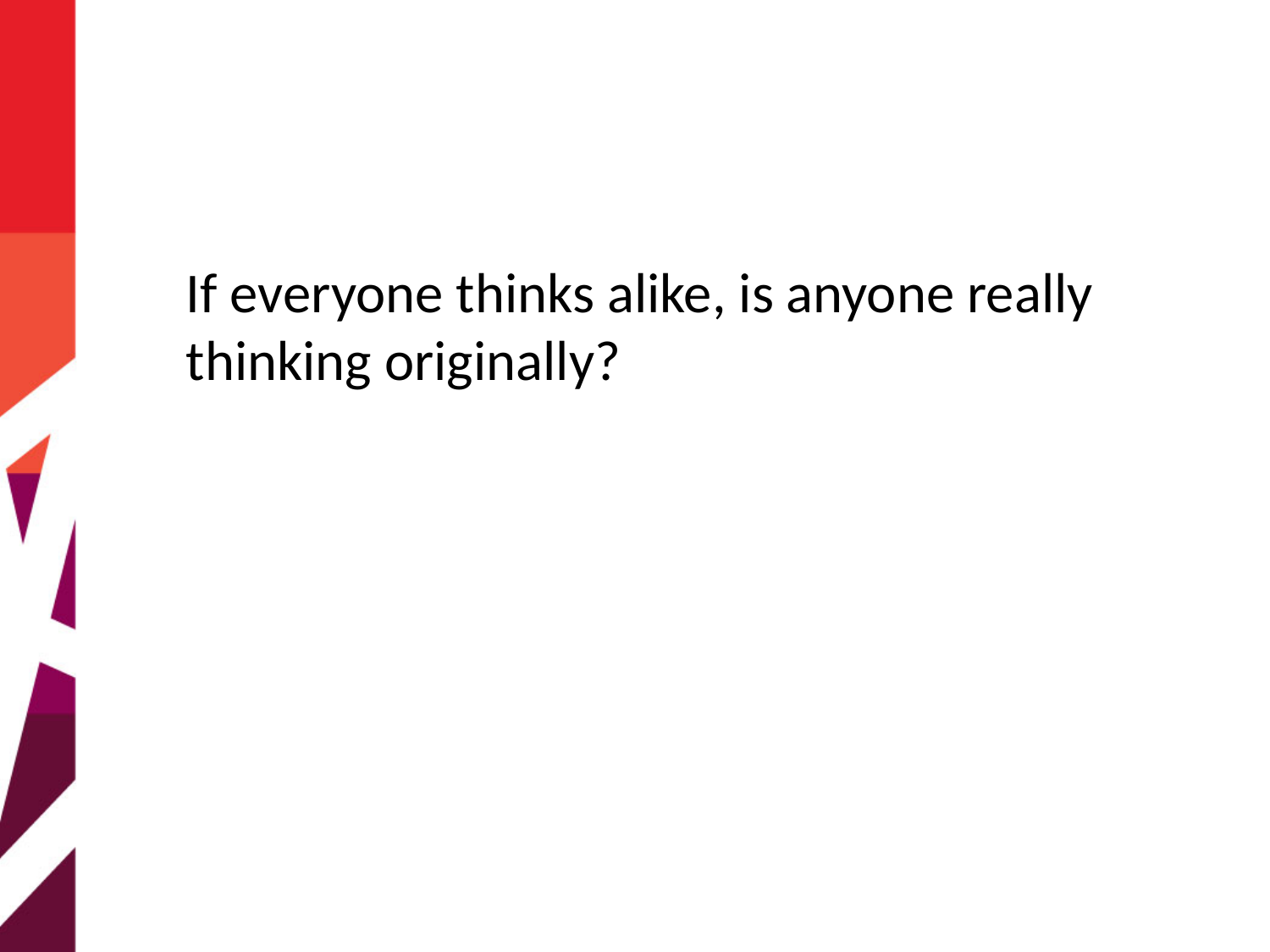

#
If everyone thinks alike, is anyone really thinking originally?